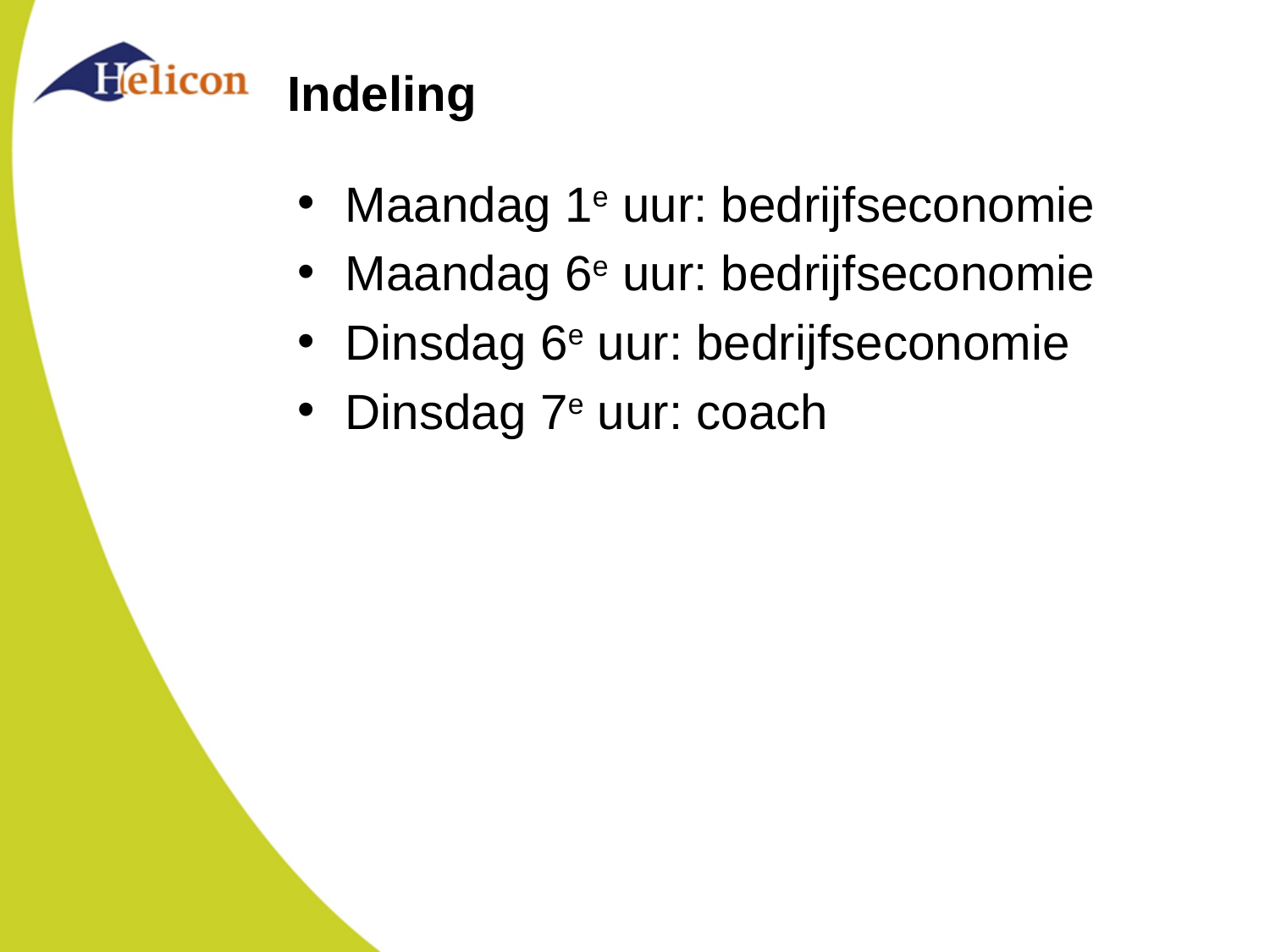

# Indeling
Maandag 1e uur: bedrijfseconomie
Maandag 6e uur: bedrijfseconomie
Dinsdag 6e uur: bedrijfseconomie
Dinsdag 7e uur: coach